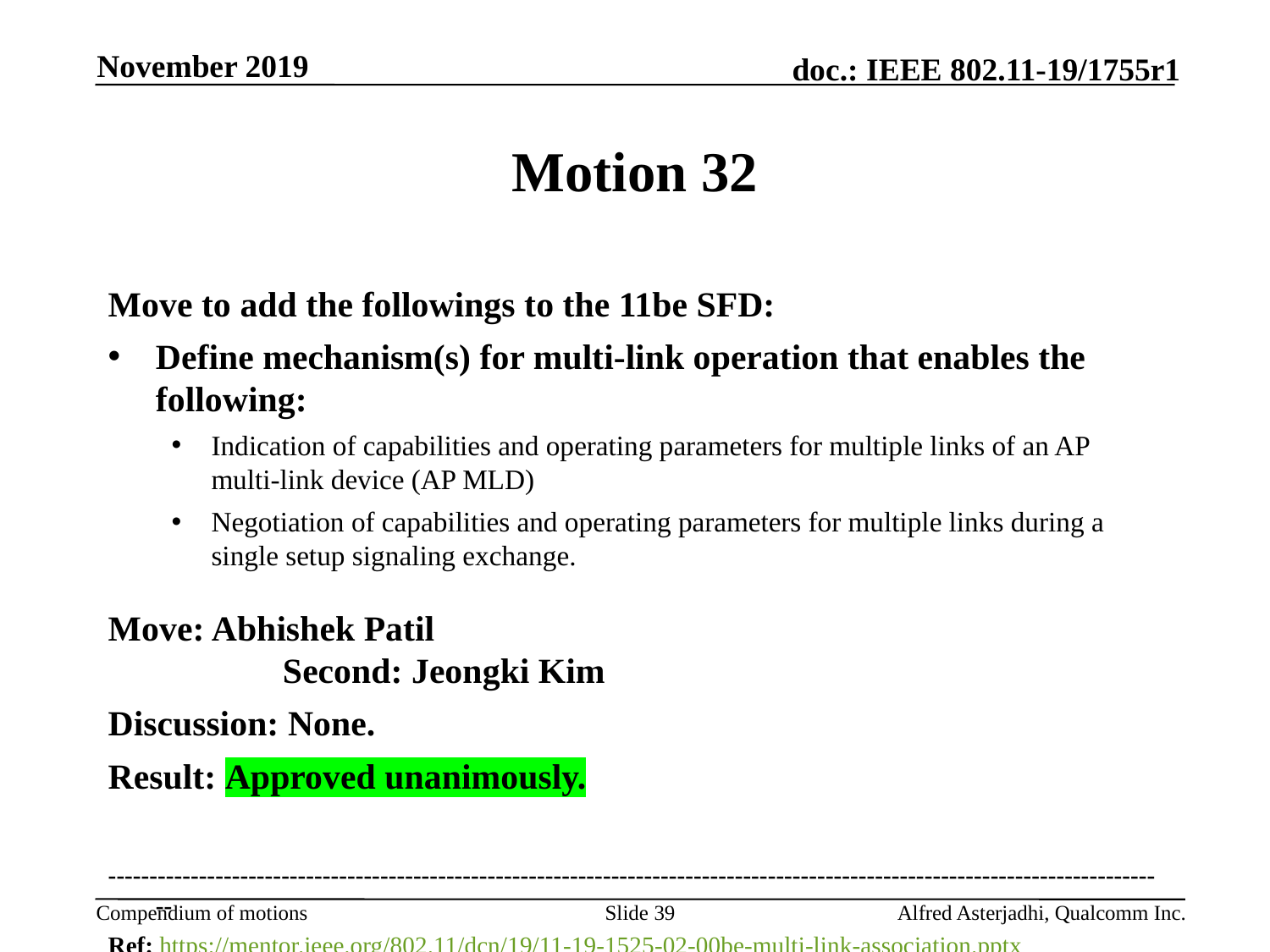

November 2019
# Motion 32
Move to add the followings to the 11be SFD:
Define mechanism(s) for multi-link operation that enables the following:
Indication of capabilities and operating parameters for multiple links of an AP multi-link device (AP MLD)
Negotiation of capabilities and operating parameters for multiple links during a single setup signaling exchange.

Move: Abhishek Patil						Second: Jeongki Kim
Discussion: None.
Result: Approved unanimously.

---------------------------------------------------------------------------------------------------------------------------------
Ref: https://mentor.ieee.org/802.11/dcn/19/11-19-1525-02-00be-multi-link-association.pptx

Slide 39
Alfred Asterjadhi, Qualcomm Inc.